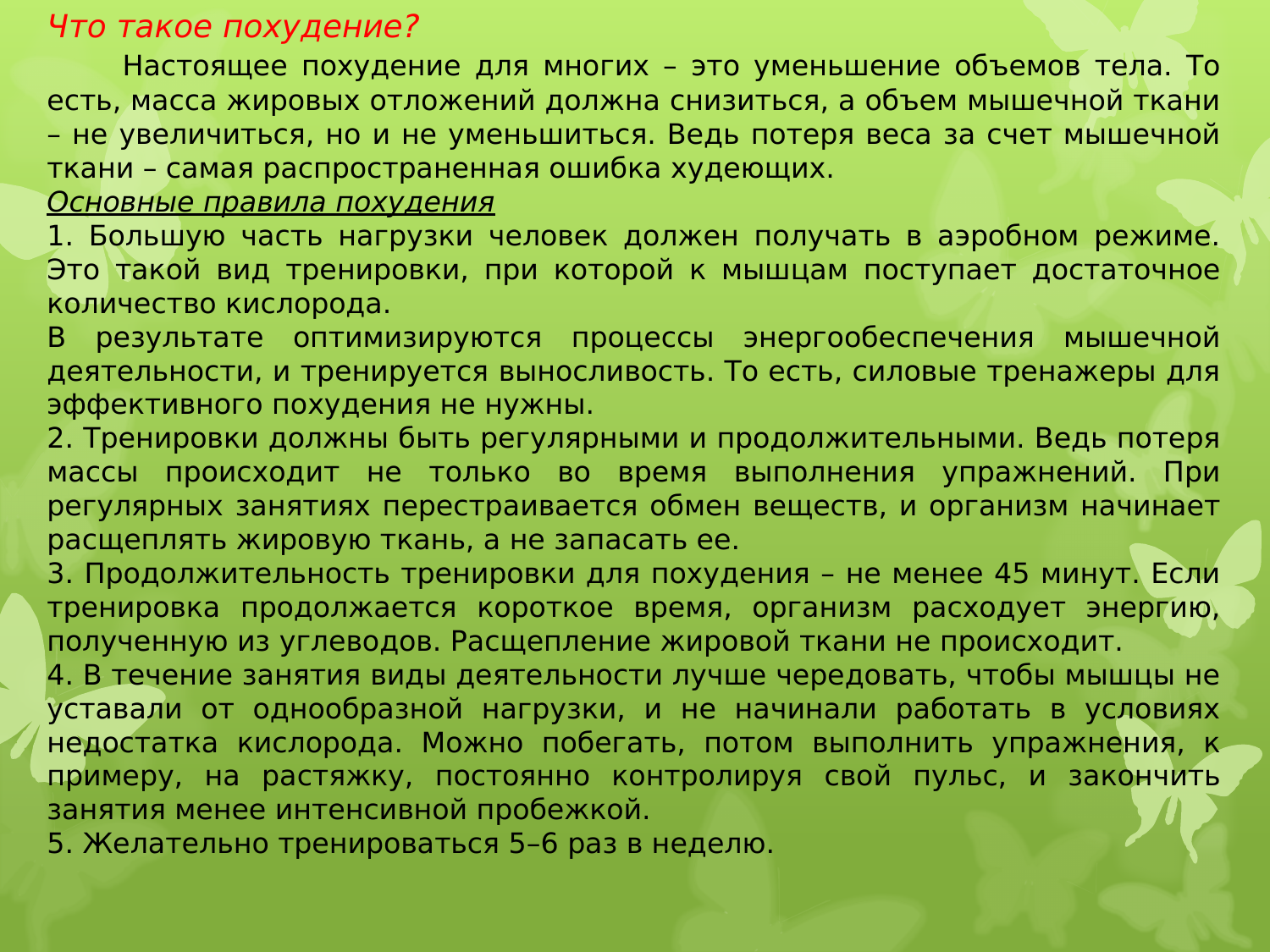

Что такое похудение?
     Настоящее похудение для многих – это уменьшение объемов тела. То есть, масса жировых отложений должна снизиться, а объем мышечной ткани – не увеличиться, но и не уменьшиться. Ведь потеря веса за счет мышечной ткани – самая распространенная ошибка худеющих.
Основные правила похудения
1. Большую часть нагрузки человек должен получать в аэробном режиме. Это такой вид тренировки, при которой к мышцам поступает достаточное количество кислорода.
В результате оптимизируются процессы энергообеспечения мышечной деятельности, и тренируется выносливость. То есть, силовые тренажеры для эффективного похудения не нужны.
2. Тренировки должны быть регулярными и продолжительными. Ведь потеря массы происходит не только во время выполнения упражнений. При регулярных занятиях перестраивается обмен веществ, и организм начинает расщеплять жировую ткань, а не запасать ее.
3. Продолжительность тренировки для похудения – не менее 45 минут. Если тренировка продолжается короткое время, организм расходует энергию, полученную из углеводов. Расщепление жировой ткани не происходит.
4. В течение занятия виды деятельности лучше чередовать, чтобы мышцы не уставали от однообразной нагрузки, и не начинали работать в условиях недостатка кислорода. Можно побегать, потом выполнить упражнения, к примеру, на растяжку, постоянно контролируя свой пульс, и закончить занятия менее интенсивной пробежкой.
5. Желательно тренироваться 5–6 раз в неделю.